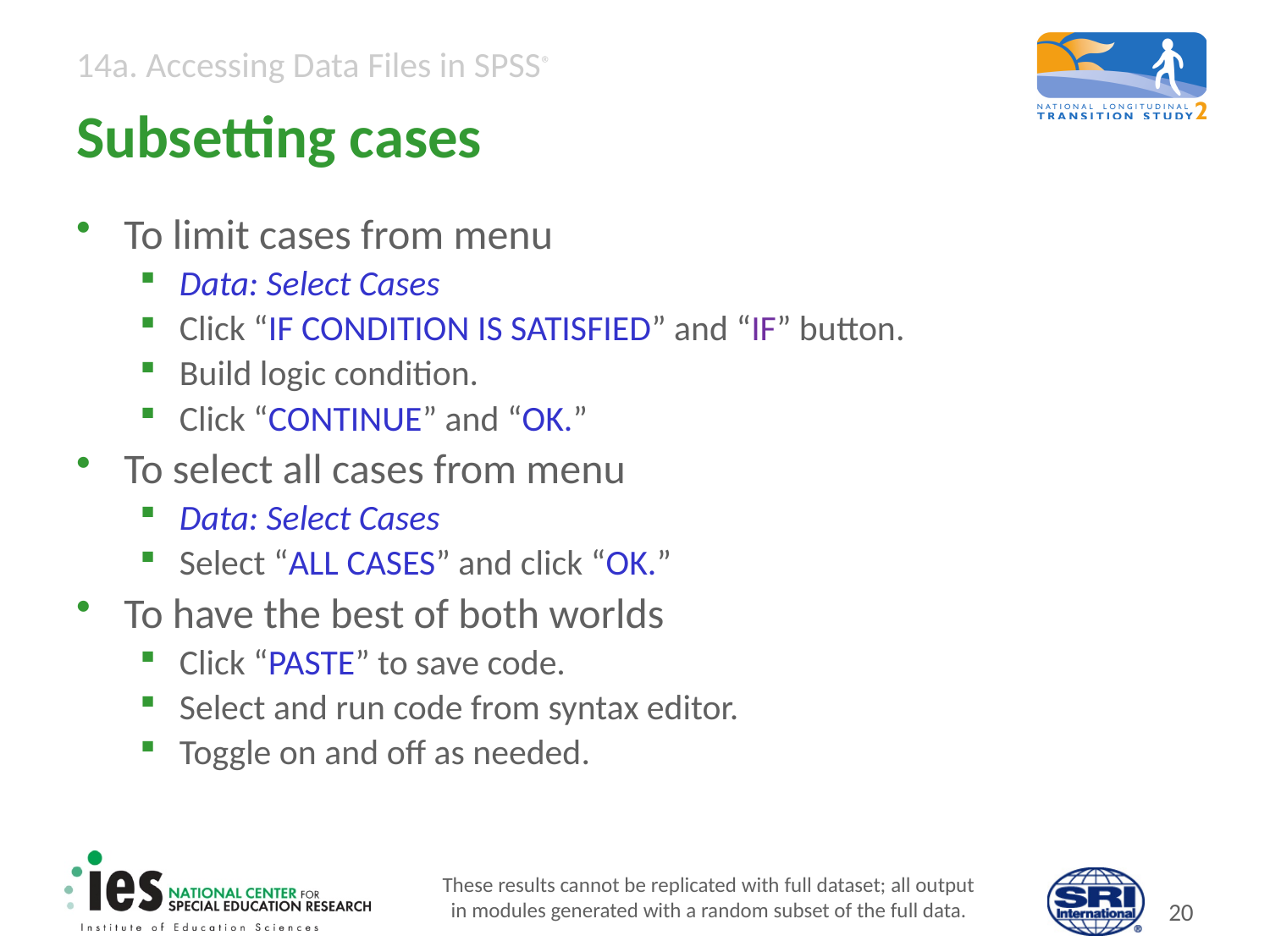

# Subsetting cases
To limit cases from menu
Data: Select Cases
Click “If condition is satisfied” and “If” button.
Build logic condition.
Click “Continue” and “OK.”
To select all cases from menu
Data: Select Cases
Select “All Cases” and click “OK.”
To have the best of both worlds
Click “Paste” to save code.
Select and run code from syntax editor.
Toggle on and off as needed.
These results cannot be replicated with full dataset; all output
in modules generated with a random subset of the full data.
20